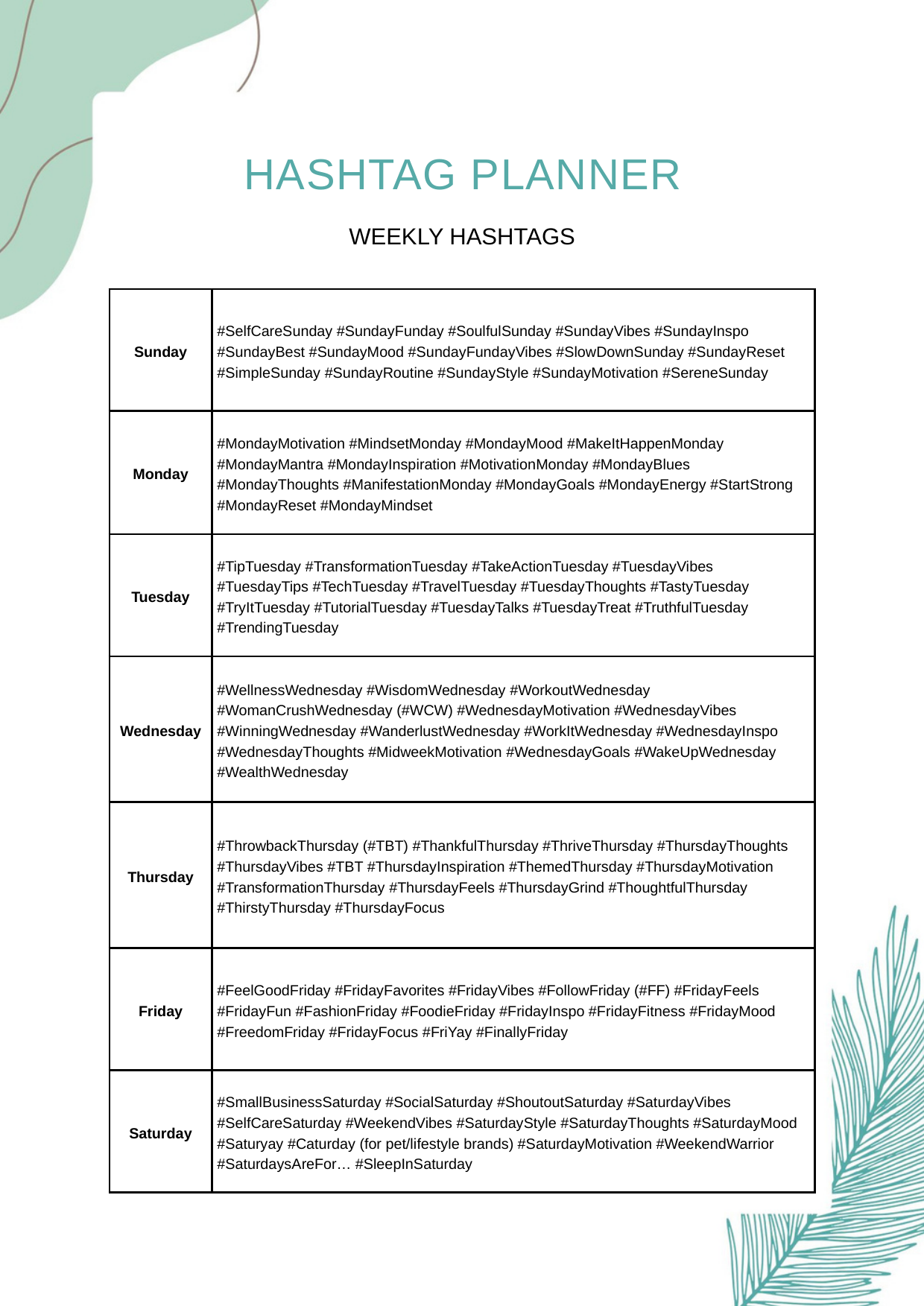

HASHTAG PLANNER
WEEKLY HASHTAGS
| Sunday | #SelfCareSunday #SundayFunday #SoulfulSunday #SundayVibes #SundayInspo #SundayBest #SundayMood #SundayFundayVibes #SlowDownSunday #SundayReset #SimpleSunday #SundayRoutine #SundayStyle #SundayMotivation #SereneSunday |
| --- | --- |
| Monday | #MondayMotivation #MindsetMonday #MondayMood #MakeItHappenMonday #MondayMantra #MondayInspiration #MotivationMonday #MondayBlues #MondayThoughts #ManifestationMonday #MondayGoals #MondayEnergy #StartStrong #MondayReset #MondayMindset |
| Tuesday | #TipTuesday #TransformationTuesday #TakeActionTuesday #TuesdayVibes #TuesdayTips #TechTuesday #TravelTuesday #TuesdayThoughts #TastyTuesday #TryItTuesday #TutorialTuesday #TuesdayTalks #TuesdayTreat #TruthfulTuesday #TrendingTuesday |
| Wednesday | #WellnessWednesday #WisdomWednesday #WorkoutWednesday #WomanCrushWednesday (#WCW) #WednesdayMotivation #WednesdayVibes #WinningWednesday #WanderlustWednesday #WorkItWednesday #WednesdayInspo #WednesdayThoughts #MidweekMotivation #WednesdayGoals #WakeUpWednesday #WealthWednesday |
| Thursday | #ThrowbackThursday (#TBT) #ThankfulThursday #ThriveThursday #ThursdayThoughts #ThursdayVibes #TBT #ThursdayInspiration #ThemedThursday #ThursdayMotivation #TransformationThursday #ThursdayFeels #ThursdayGrind #ThoughtfulThursday #ThirstyThursday #ThursdayFocus |
| Friday | #FeelGoodFriday #FridayFavorites #FridayVibes #FollowFriday (#FF) #FridayFeels #FridayFun #FashionFriday #FoodieFriday #FridayInspo #FridayFitness #FridayMood #FreedomFriday #FridayFocus #FriYay #FinallyFriday |
| Saturday | #SmallBusinessSaturday #SocialSaturday #ShoutoutSaturday #SaturdayVibes #SelfCareSaturday #WeekendVibes #SaturdayStyle #SaturdayThoughts #SaturdayMood #Saturyay #Caturday (for pet/lifestyle brands) #SaturdayMotivation #WeekendWarrior #SaturdaysAreFor… #SleepInSaturday |